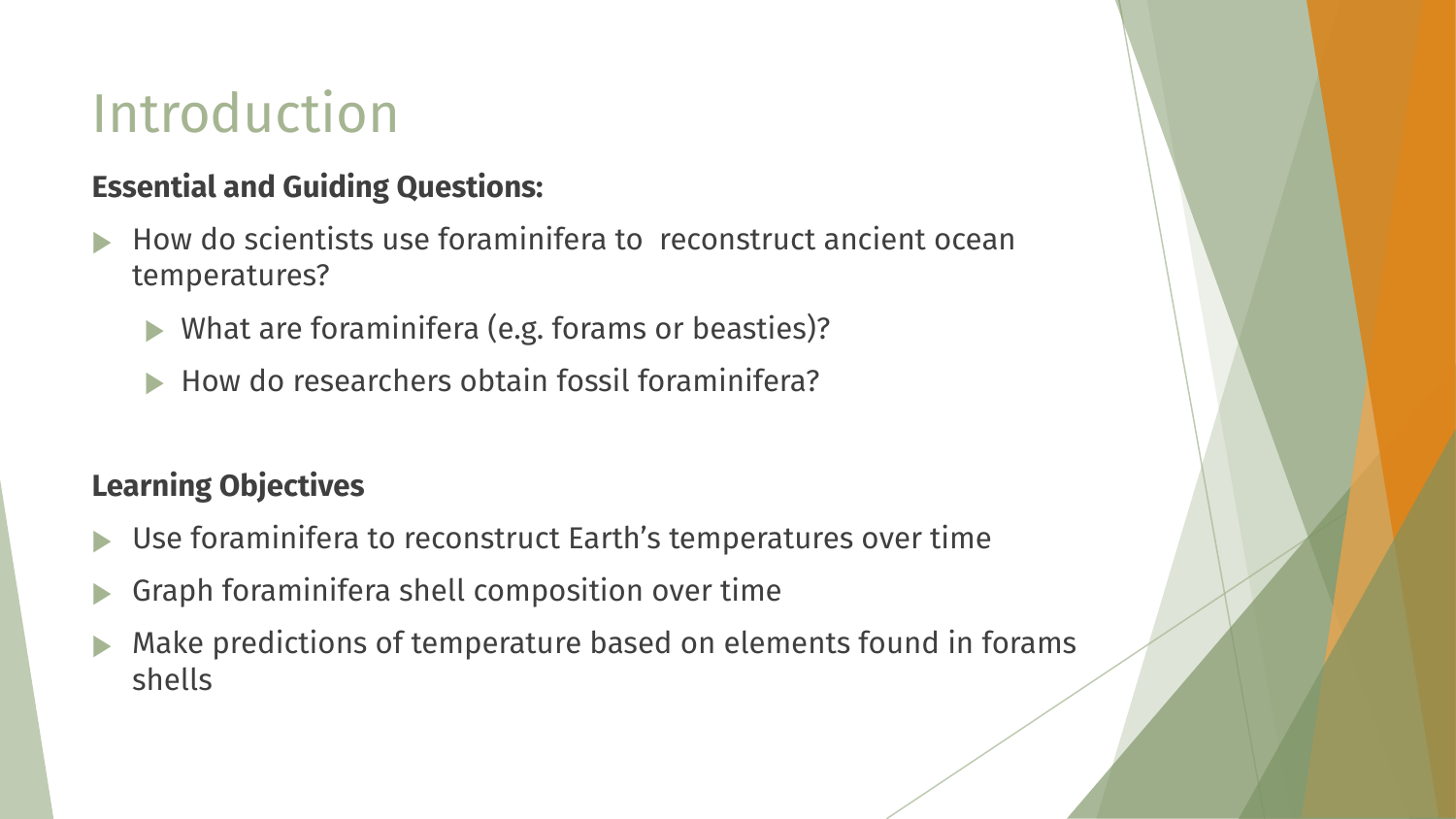

# Introduction
Essential and Guiding Questions:
How do scientists use foraminifera to  reconstruct ancient ocean temperatures?
What are foraminifera (e.g. forams or beasties)?
How do researchers obtain fossil foraminifera?

Learning Objectives
Use foraminifera to reconstruct Earth’s temperatures over time
Graph foraminifera shell composition over time
Make predictions of temperature based on elements found in forams shells